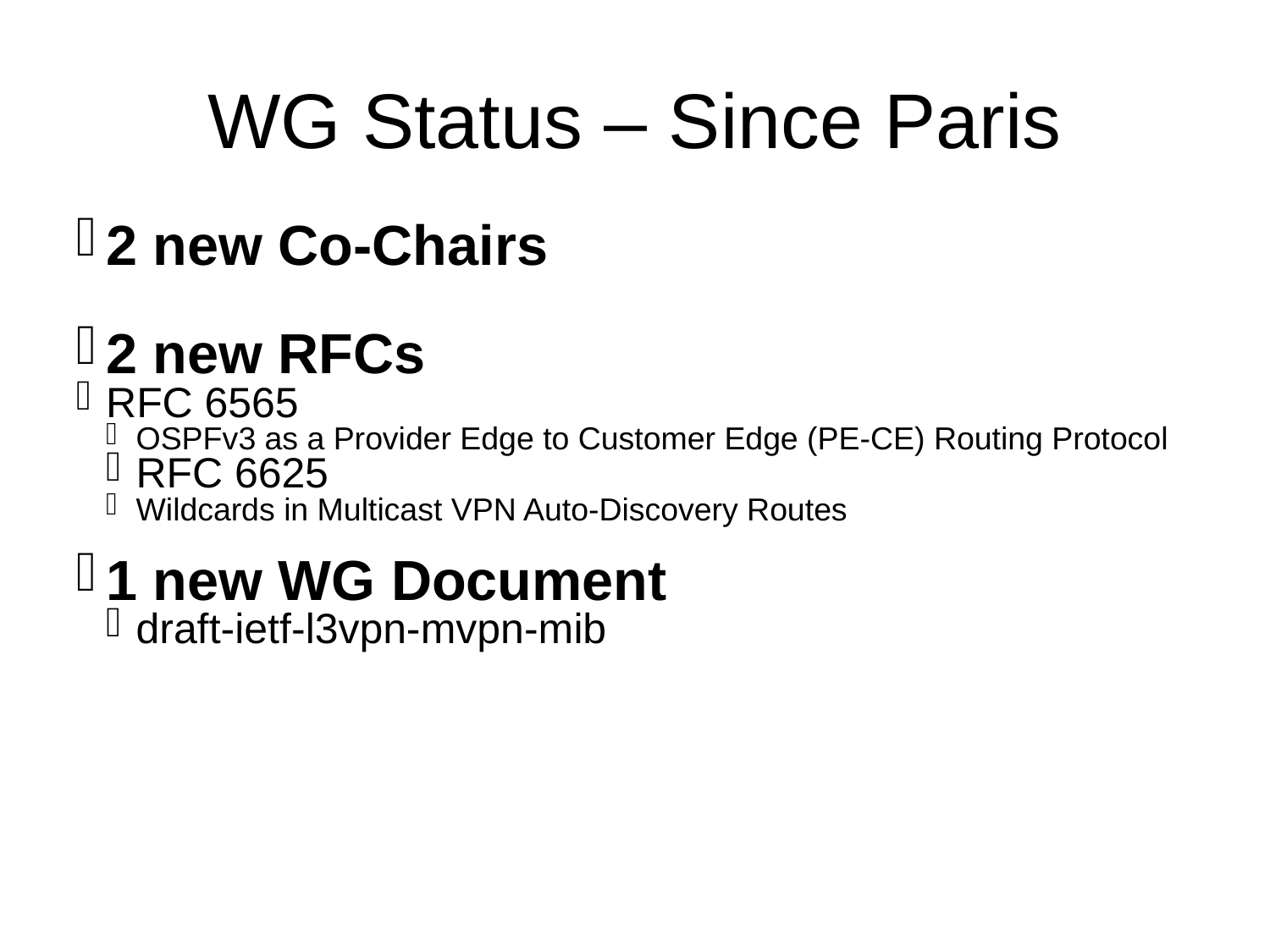

WG Status – Since Paris
2 new Co-Chairs

2 new RFCs
RFC 6565
OSPFv3 as a Provider Edge to Customer Edge (PE-CE) Routing Protocol
RFC 6625
Wildcards in Multicast VPN Auto-Discovery Routes

1 new WG Document
draft-ietf-l3vpn-mvpn-mib